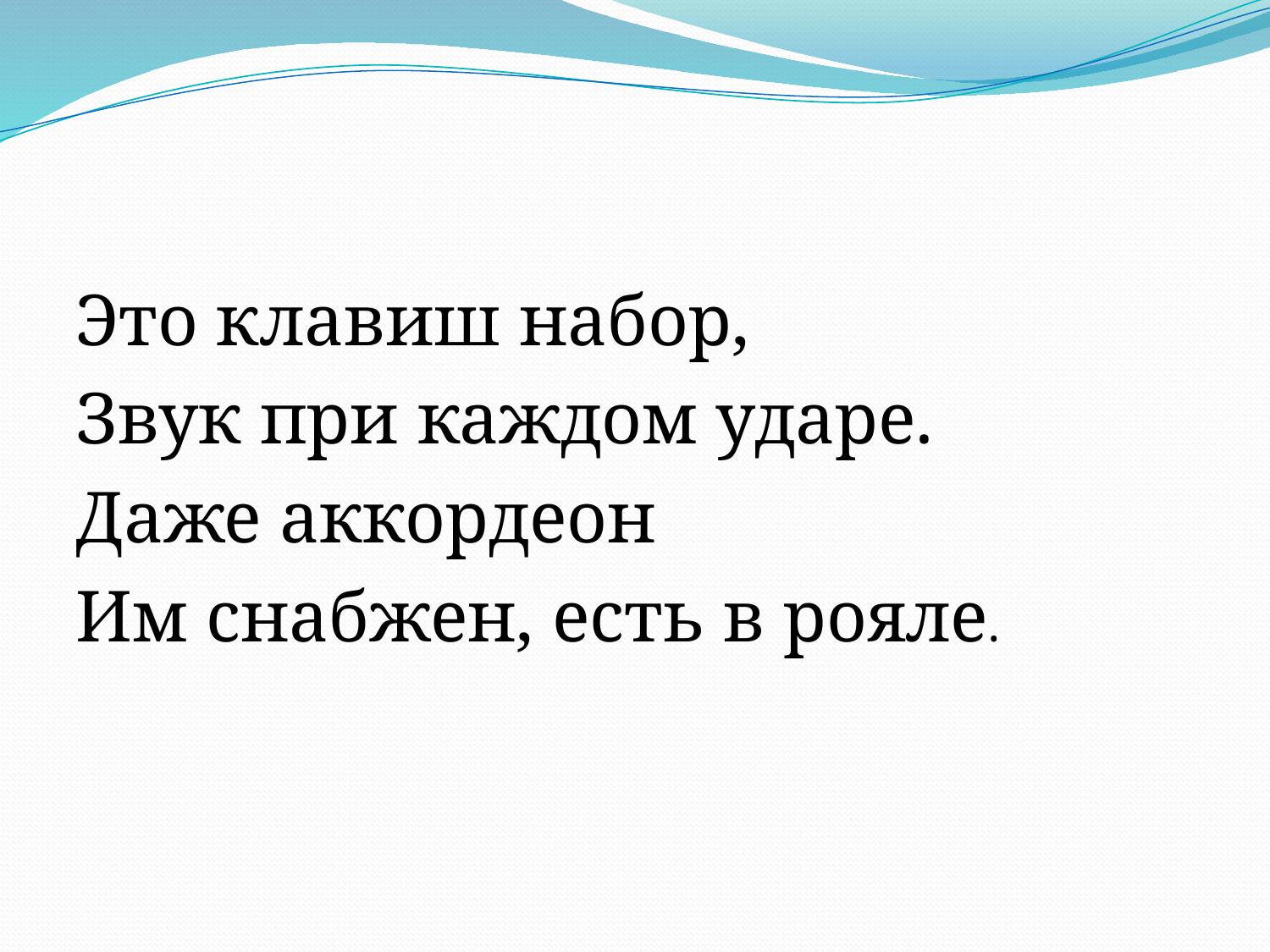

Это клавиш набор,
Звук при каждом ударе.
Даже аккордеон
Им снабжен, есть в рояле.